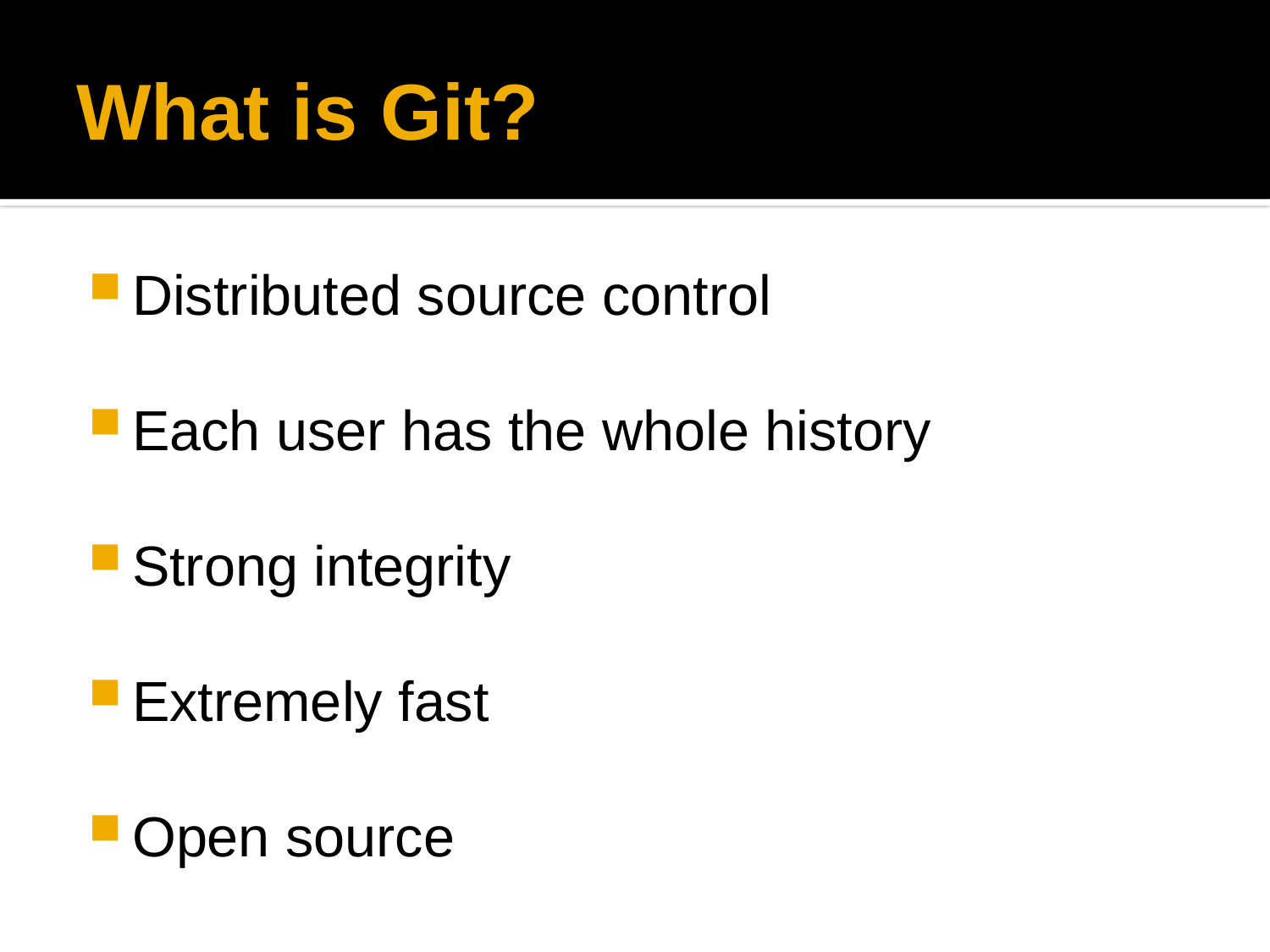

# What is Git?
Distributed source control

Each user has the whole history

Strong integrity

Extremely fast

Open source